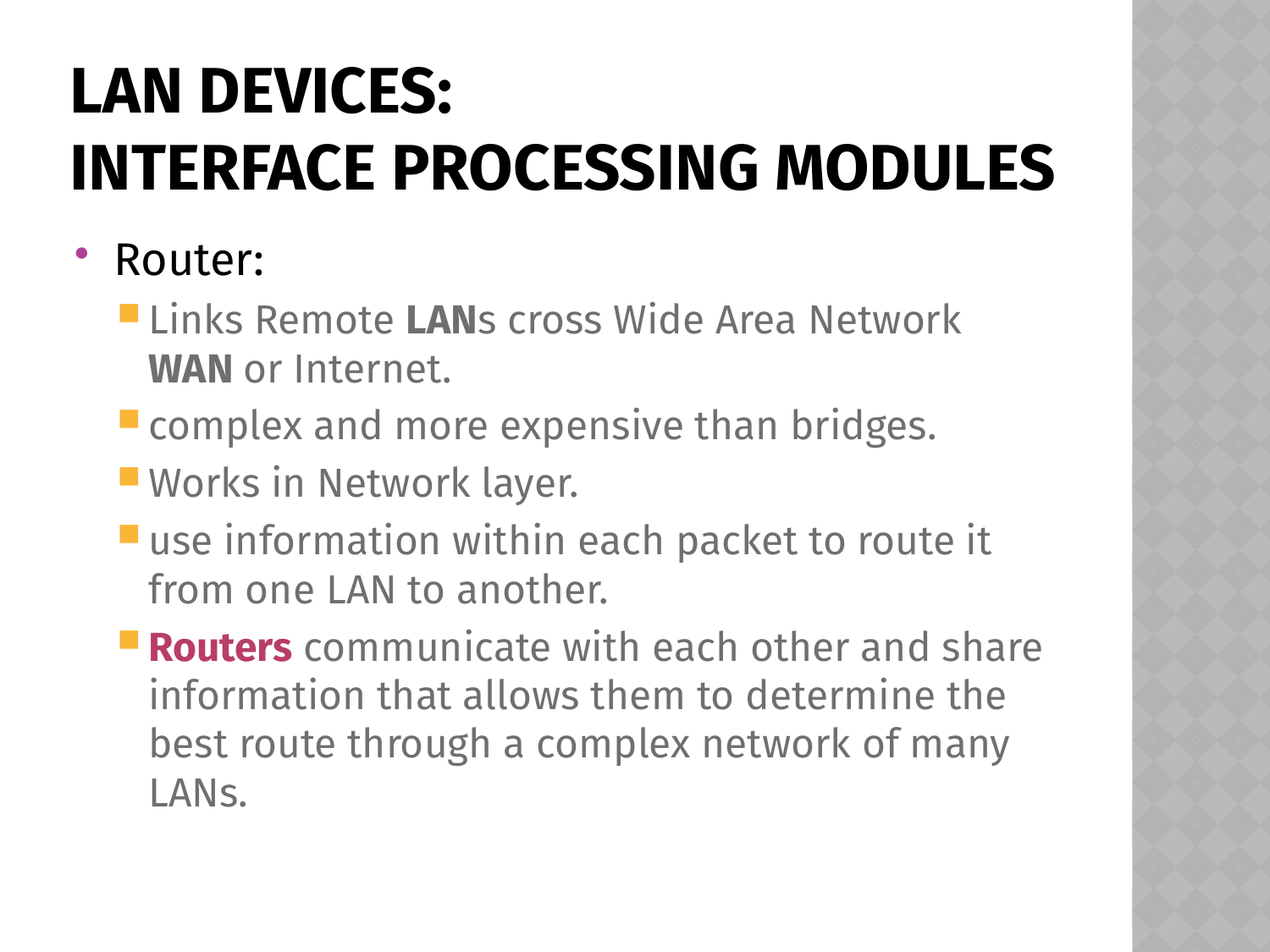

# LAN devices: interface processing Modules
Router:
Links Remote LANs cross Wide Area Network WAN or Internet.
complex and more expensive than bridges.
Works in Network layer.
use information within each packet to route it from one LAN to another.
Routers communicate with each other and share information that allows them to determine the best route through a complex network of many LANs.